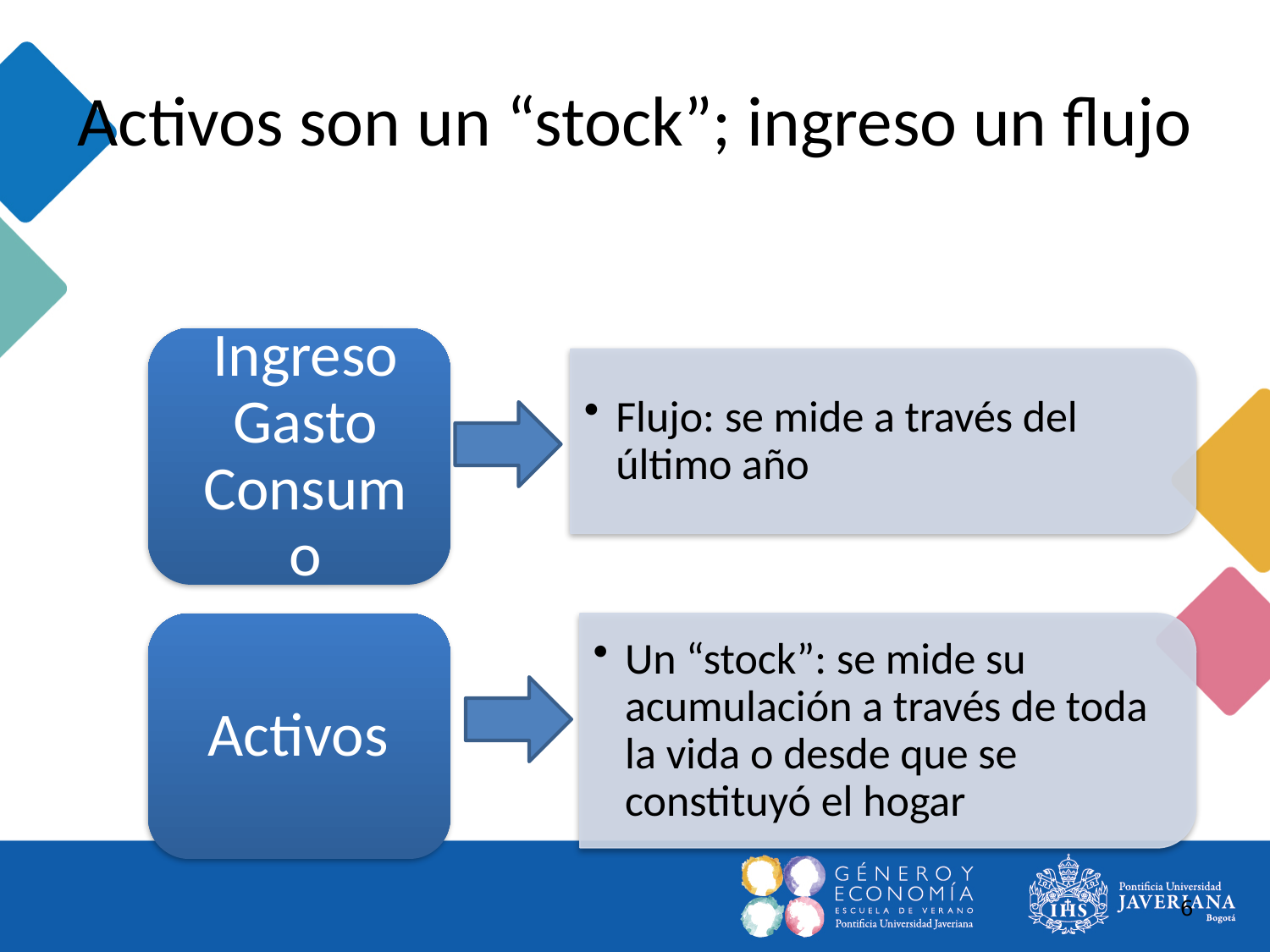

# Activos son un “stock”; ingreso un flujo

Flujo: se mide a través del último año
Ingreso Gasto Consumo
Un “stock”: se mide su acumulación a través de toda la vida o desde que se constituyó el hogar
Activos

6